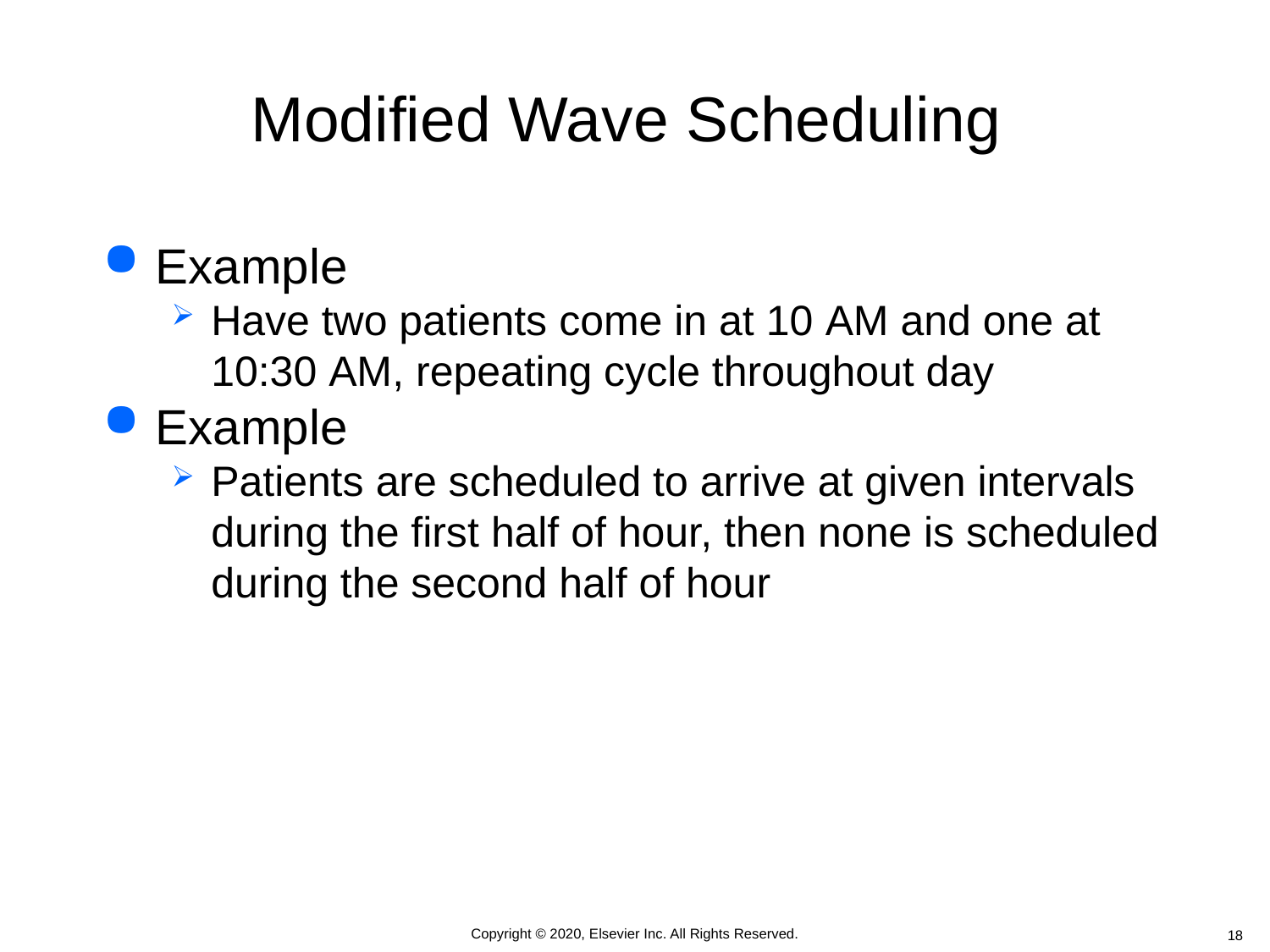

# Modified Wave Scheduling
Example
Have two patients come in at 10 am and one at 10:30 am, repeating cycle throughout day
Example
Patients are scheduled to arrive at given intervals during the first half of hour, then none is scheduled during the second half of hour
 18